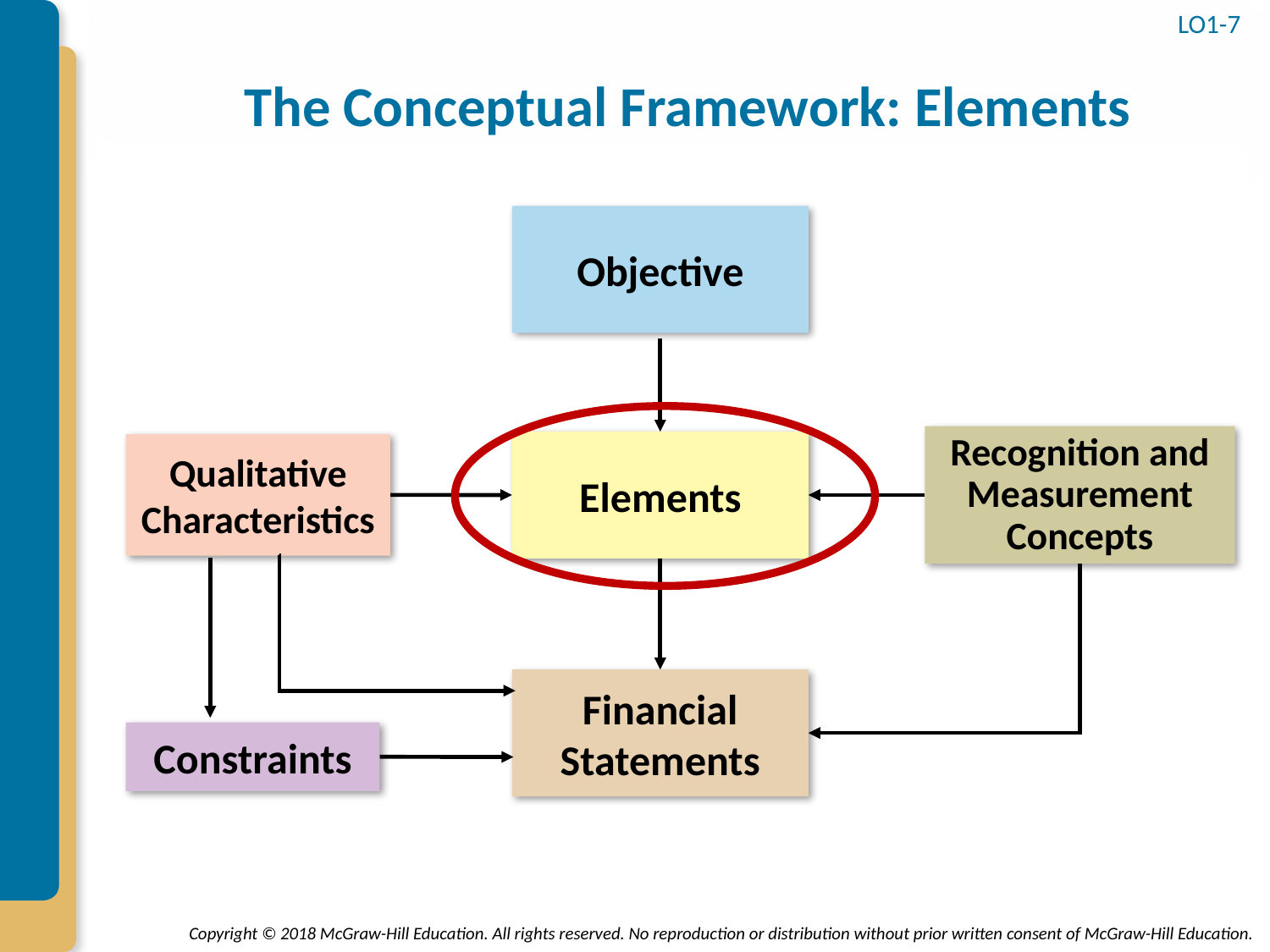

# The Conceptual Framework: Elements
LO1-7
Objective

Recognition and
Measurement
Concepts
Elements
Qualitative
Characteristics
Financial
Statements
Constraints